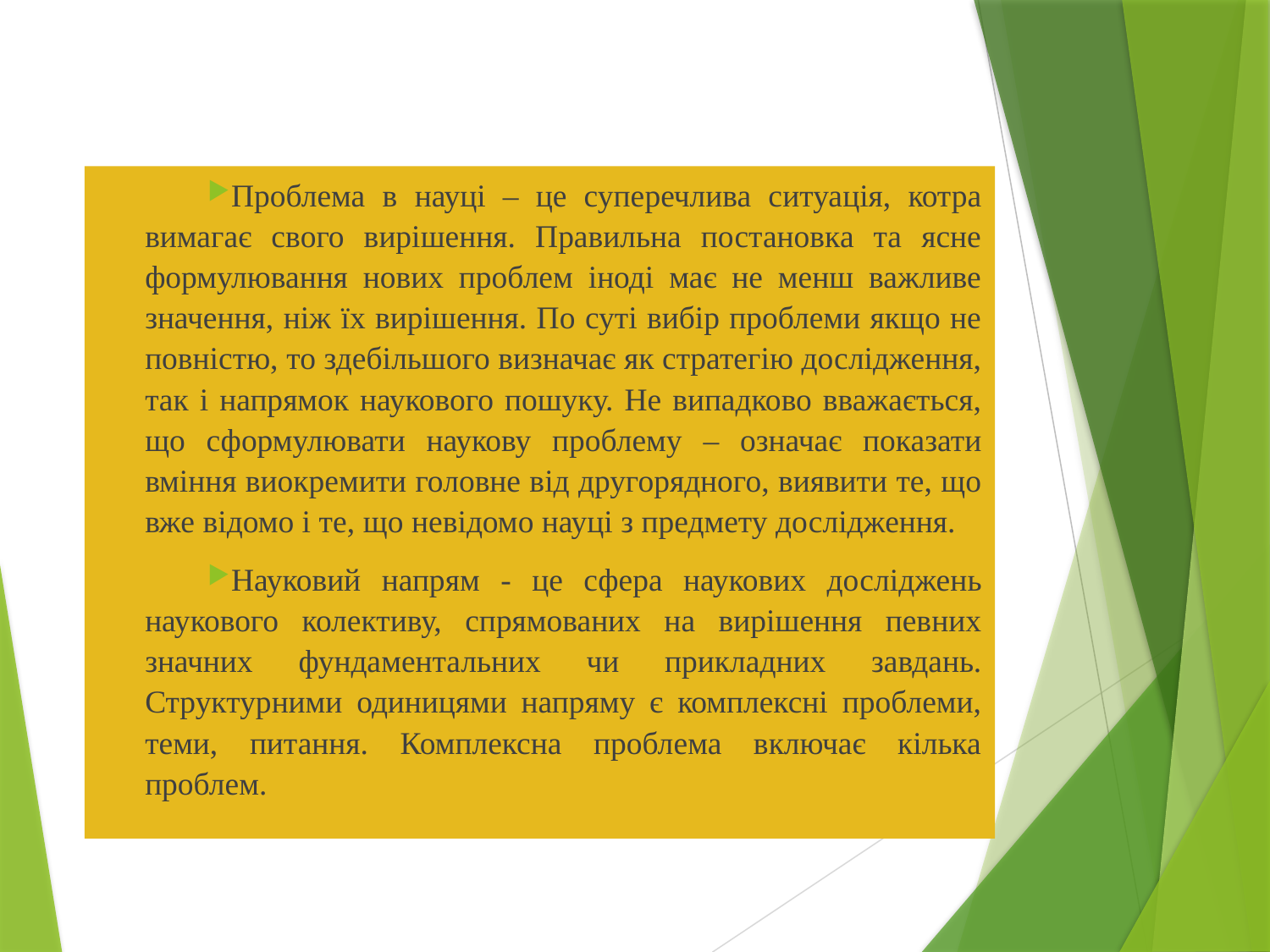

Проблема в науці – це суперечлива ситуація, котра вимагає свого вирішення. Правильна постановка та ясне формулювання нових проблем іноді має не менш важливе значення, ніж їх вирішення. По суті вибір проблеми якщо не повністю, то здебільшого визначає як стратегію дослідження, так і напрямок наукового пошуку. Не випадково вважається, що сформулювати наукову проблему – означає показати вміння виокремити головне від другорядного, виявити те, що вже відомо і те, що невідомо науці з предмету дослідження.
Науковий напрям - це сфера наукових досліджень наукового колективу, спрямованих на вирішення певних значних фундаментальних чи прикладних завдань. Структурними одиницями напряму є комплексні проблеми, теми, питання. Комплексна проблема включає кілька проблем.